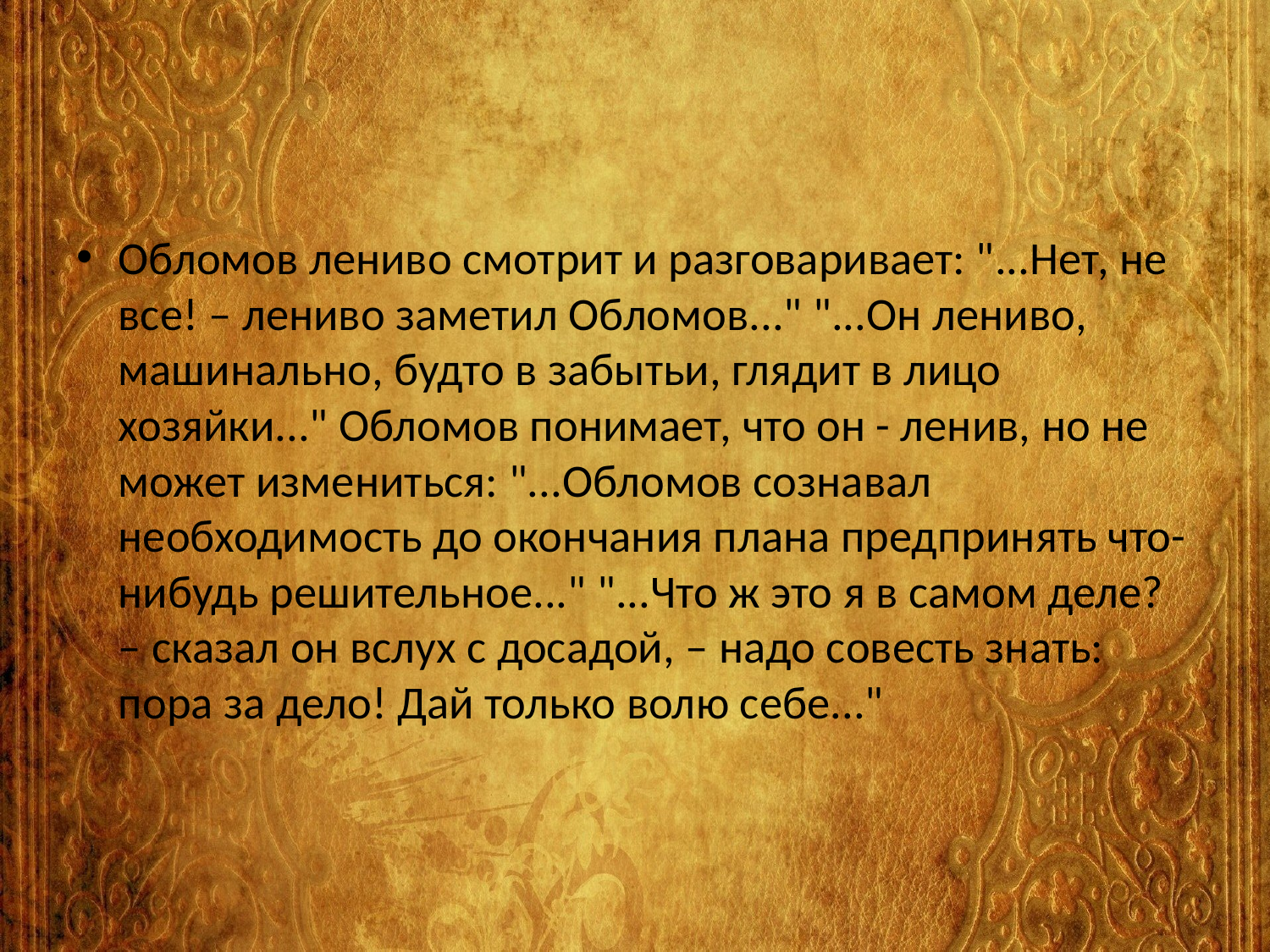

Обломов лениво смотрит и разговаривает: "...Нет, не все! – лениво заметил Обломов..." "...Он лениво, машинально, будто в забытьи, глядит в лицо хозяйки..." Обломов понимает, что он - ленив, но не может измениться: "...Обломов сознавал необходимость до окончания плана предпринять что-нибудь решительное..." "...Что ж это я в самом деле? – сказал он вслух с досадой, – надо совесть знать: пора за дело! Дай только волю себе..."